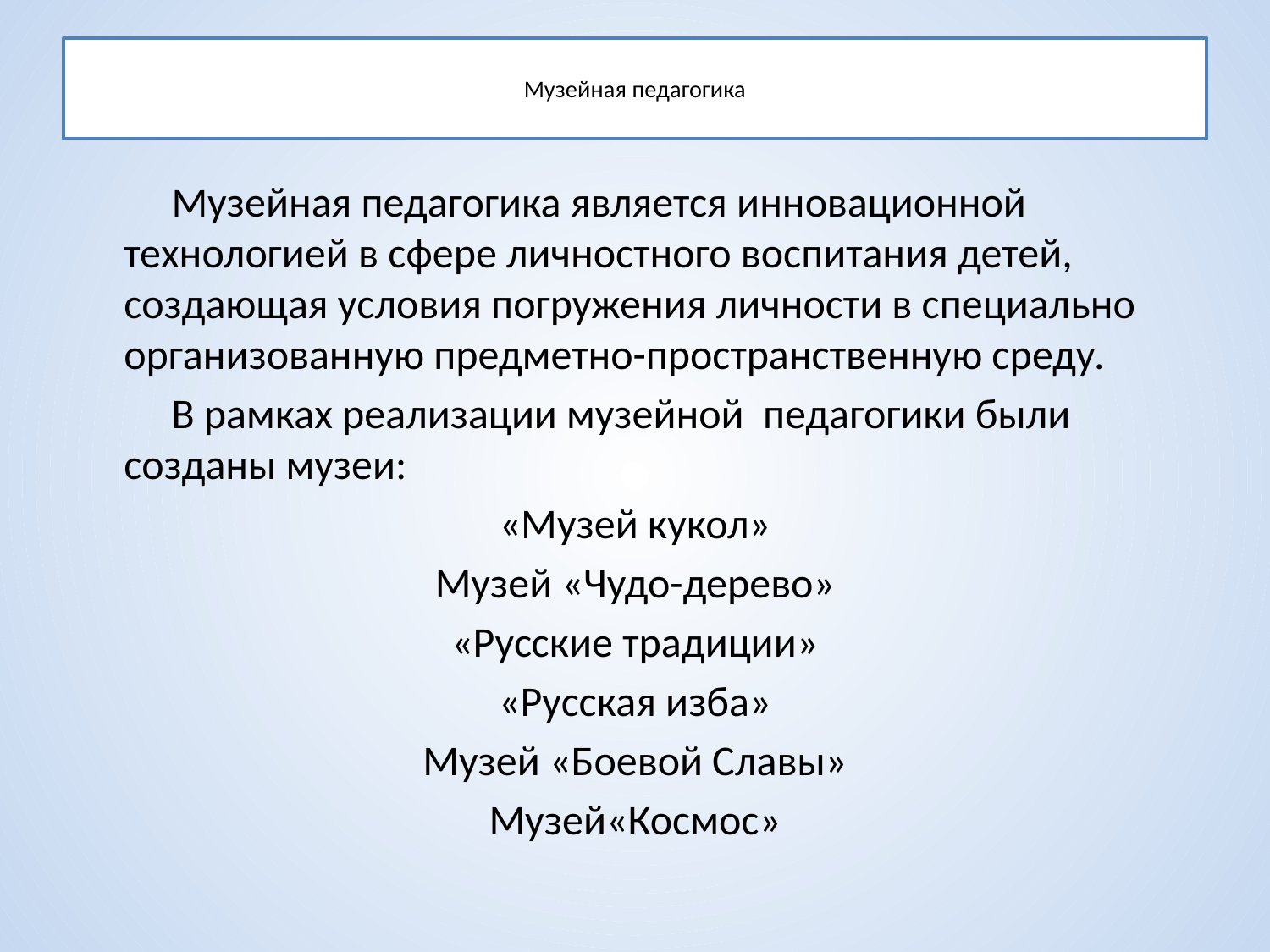

# Музейная педагогика
Музейная педагогика является инновационной технологией в сфере личностного воспитания детей, создающая условия погружения личности в специально организованную предметно-пространственную среду.
В рамках реализации музейной  педагогики были созданы музеи:
«Музей кукол»
Музей «Чудо-дерево»
«Русские традиции»
«Русская изба»
Музей «Боевой Славы»
Музей«Космос»